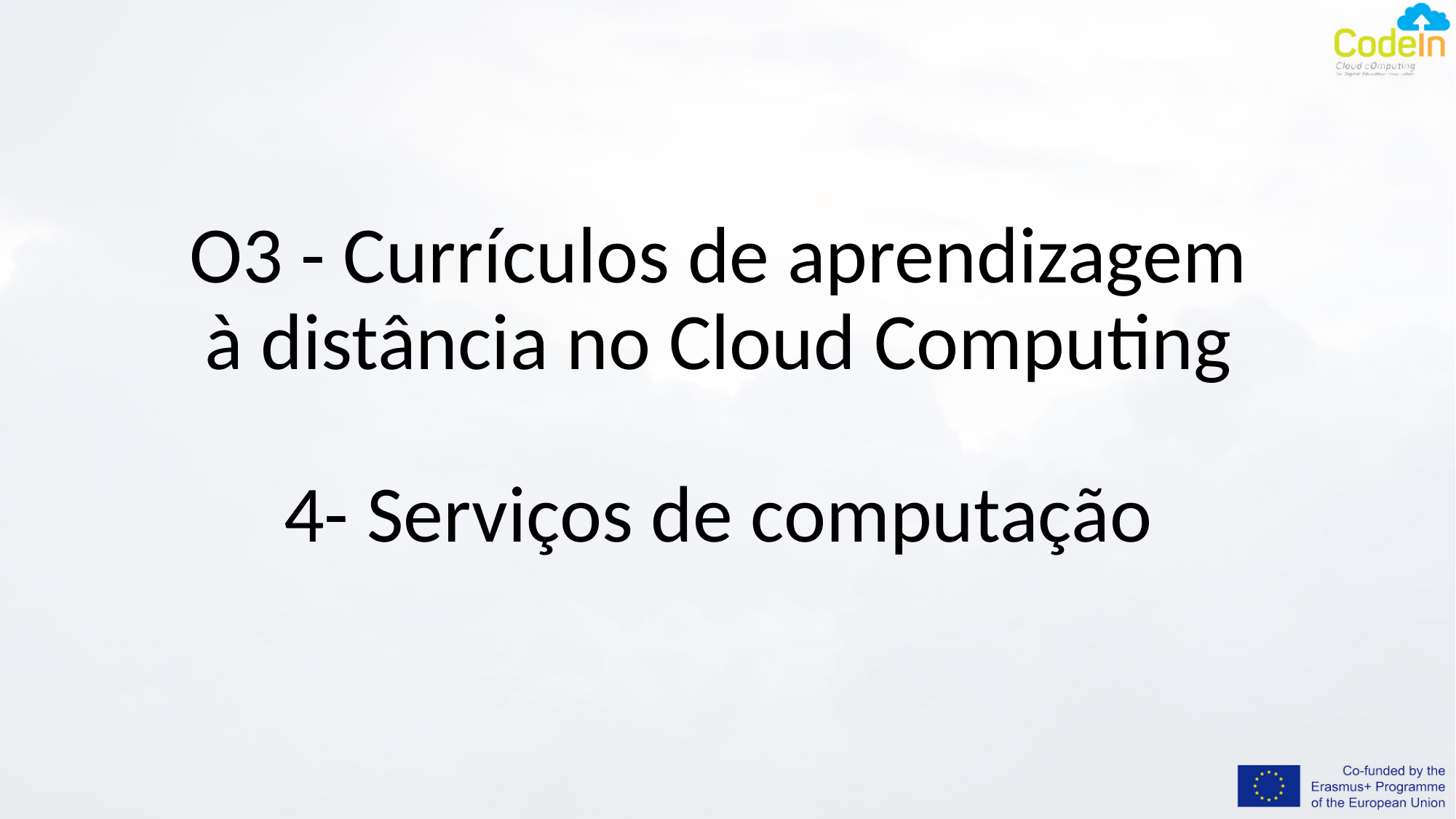

# O3 - Currículos de aprendizagem à distância no Cloud Computing 4- Serviços de computação